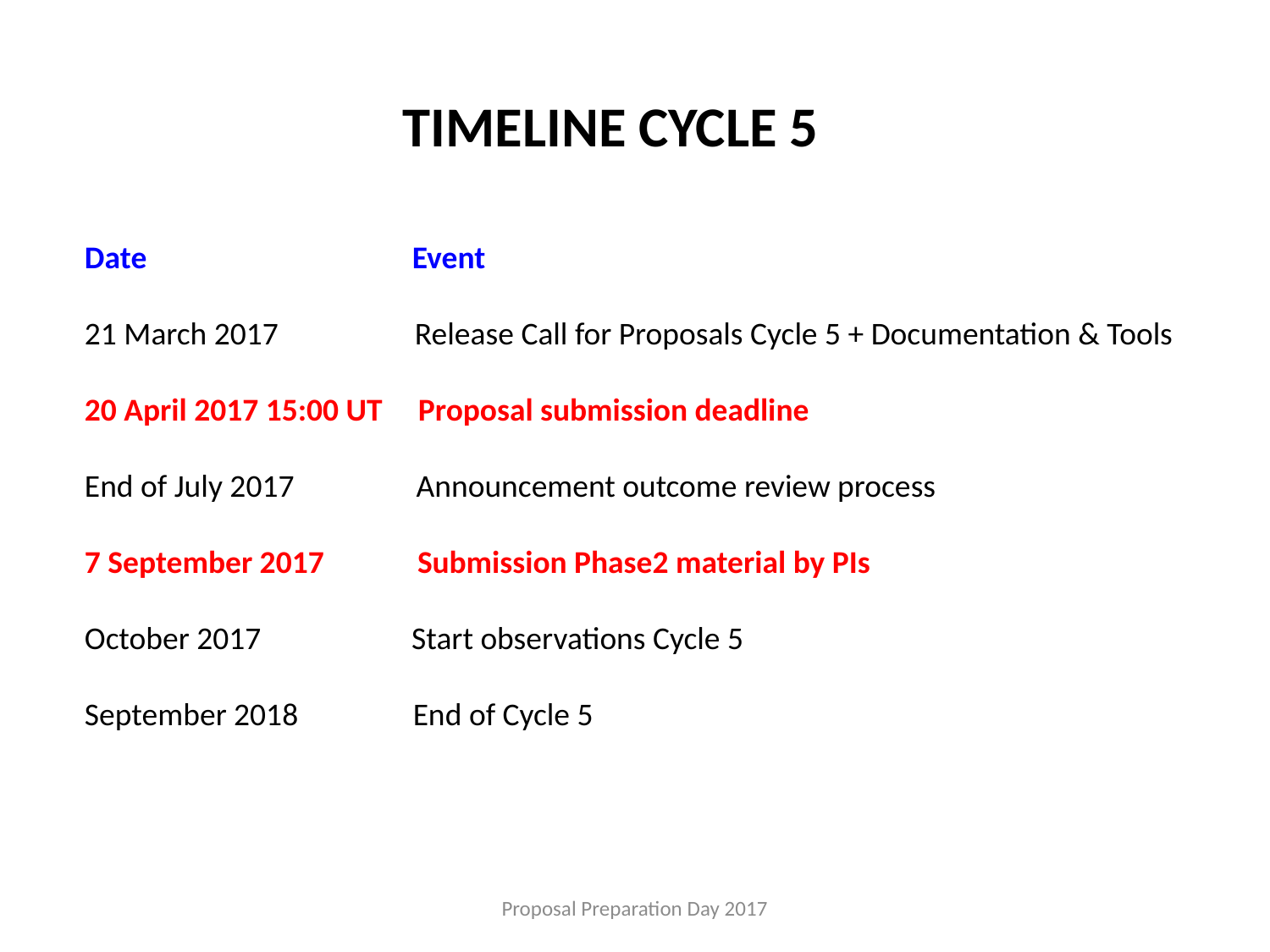

TIMELINE CYCLE 5
Date                                     Event

21 March 2017                   Release Call for Proposals Cycle 5 + Documentation & Tools

20 April 2017 15:00 UT     Proposal submission deadline

End of July 2017                 Announcement outcome review process

7 September 2017             Submission Phase2 material by PIs

October 2017                     Start observations Cycle 5

September 2018                End of Cycle 5
Proposal Preparation Day 2017